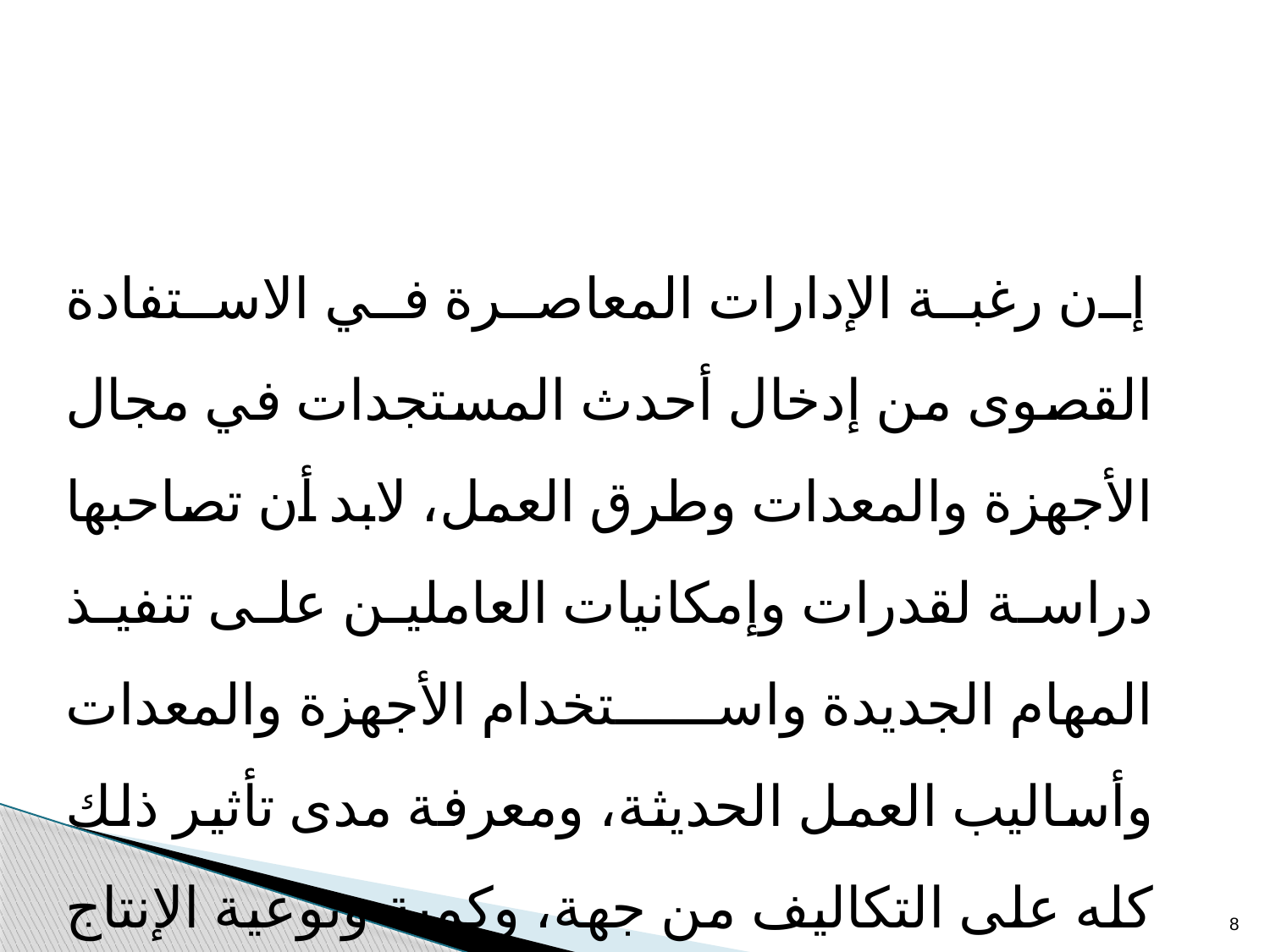

إن رغبة الإدارات المعاصرة في الاستفادة القصوى من إدخال أحدث المستجدات في مجال الأجهزة والمعدات وطرق العمل، لابد أن تصاحبها دراسة لقدرات وإمكانيات العاملين على تنفيذ المهام الجديدة واستخدام الأجهزة والمعدات وأساليب العمل الحديثة، ومعرفة مدى تأثير ذلك كله على التكاليف من جهة، وكمية ونوعية الإنتاج من جهة أخرى.
8